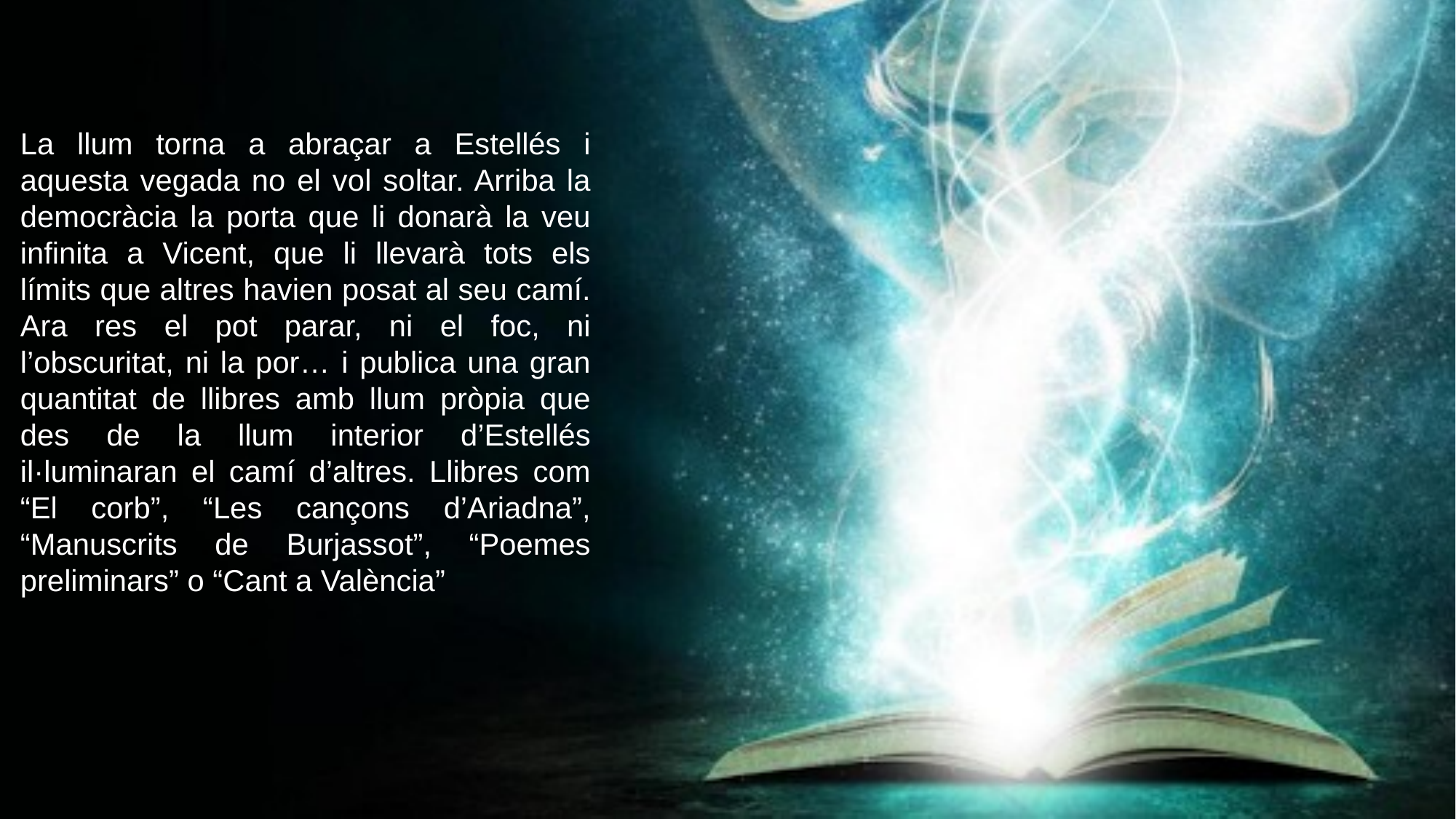

La llum torna a abraçar a Estellés i aquesta vegada no el vol soltar. Arriba la democràcia la porta que li donarà la veu infinita a Vicent, que li llevarà tots els límits que altres havien posat al seu camí. Ara res el pot parar, ni el foc, ni l’obscuritat, ni la por… i publica una gran quantitat de llibres amb llum pròpia que des de la llum interior d’Estellés il·luminaran el camí d’altres. Llibres com “El corb”, “Les cançons d’Ariadna”, “Manuscrits de Burjassot”, “Poemes preliminars” o “Cant a València”